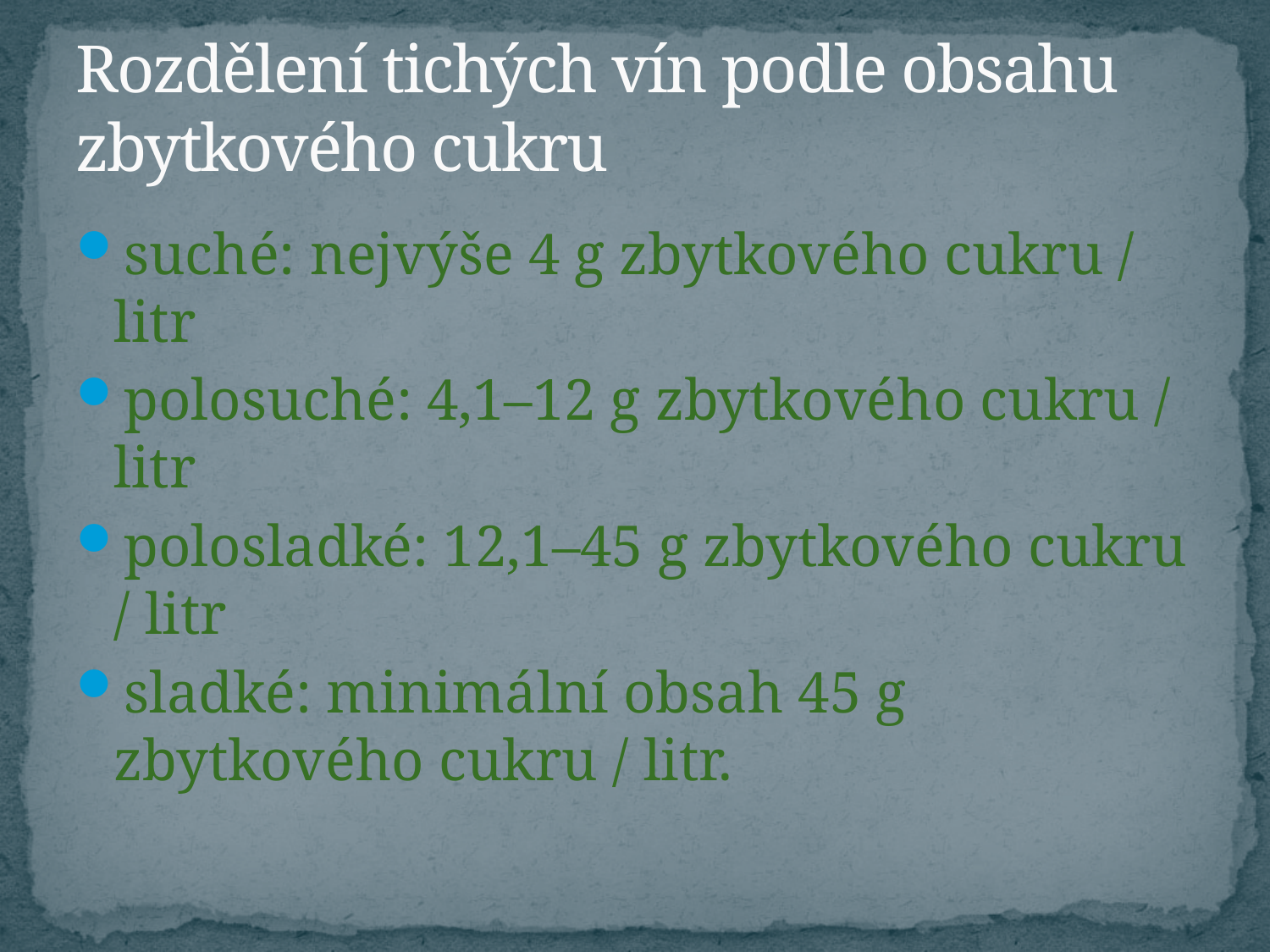

# Rozdělení tichých vín podle obsahu zbytkového cukru
suché: nejvýše 4 g zbytkového cukru / litr
polosuché: 4,1–12 g zbytkového cukru / litr
polosladké: 12,1–45 g zbytkového cukru / litr
sladké: minimální obsah 45 g zbytkového cukru / litr.